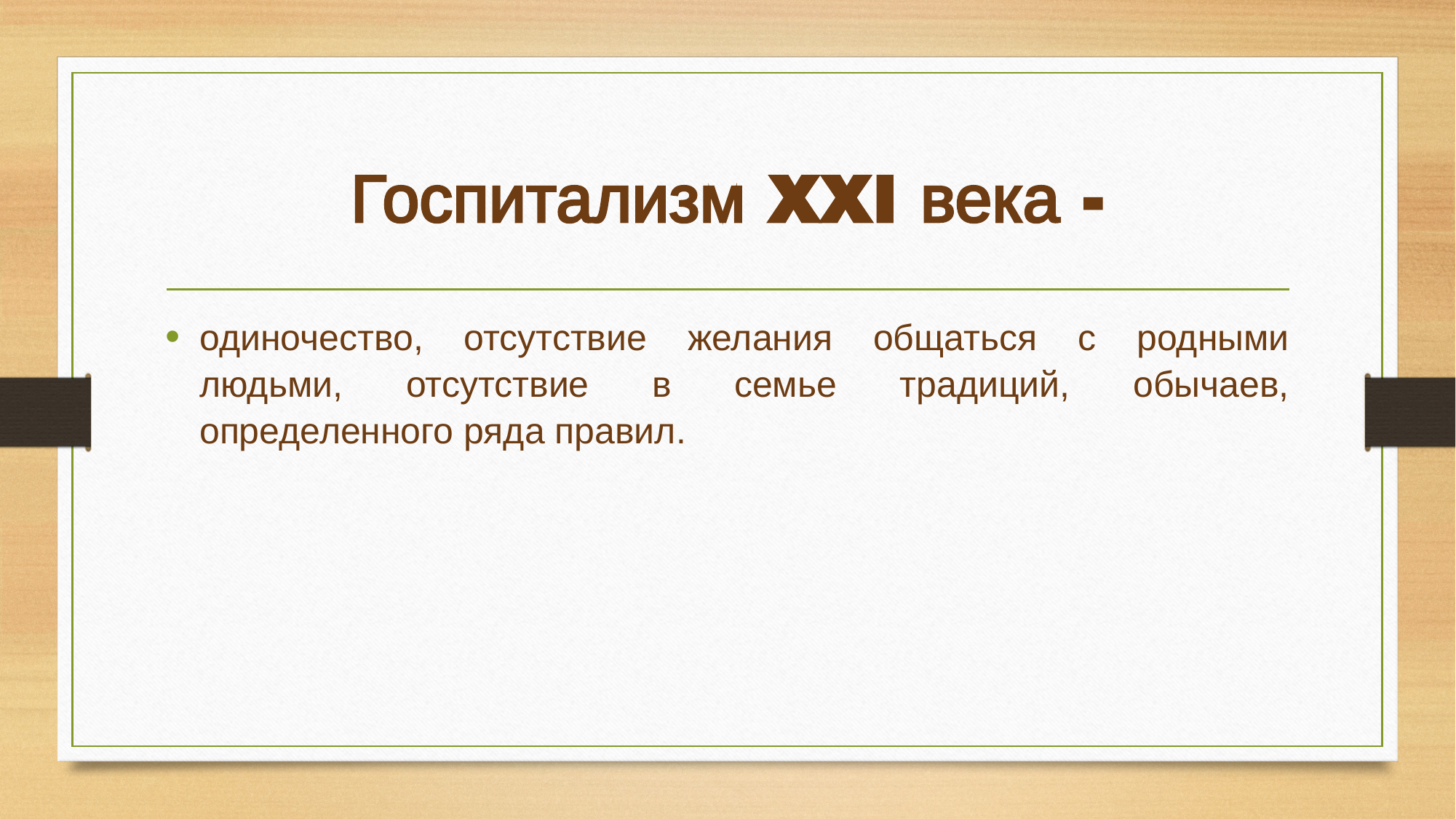

# Госпитализм XXI века -
одиночество, отсутствие желания общаться с родными людьми, отсутствие в семье традиций, обычаев, определенного ряда правил.